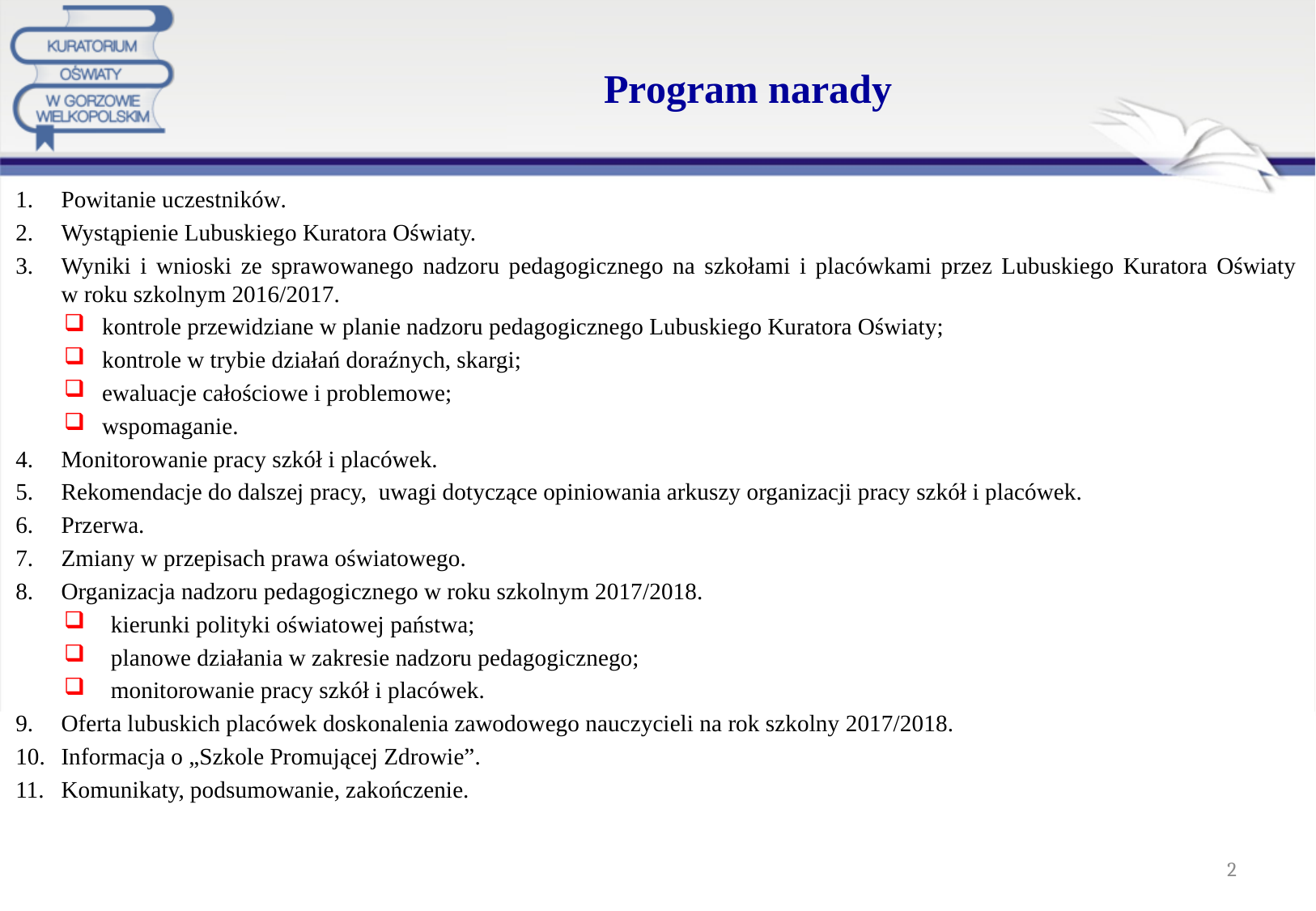

# Program narady
Powitanie uczestników.
Wystąpienie Lubuskiego Kuratora Oświaty.
Wyniki i wnioski ze sprawowanego nadzoru pedagogicznego na szkołami i placówkami przez Lubuskiego Kuratora Oświaty
w roku szkolnym 2016/2017.
kontrole przewidziane w planie nadzoru pedagogicznego Lubuskiego Kuratora Oświaty;
kontrole w trybie działań doraźnych, skargi;
ewaluacje całościowe i problemowe;
wspomaganie.
Monitorowanie pracy szkół i placówek.
Rekomendacje do dalszej pracy,  uwagi dotyczące opiniowania arkuszy organizacji pracy szkół i placówek.
Przerwa.
Zmiany w przepisach prawa oświatowego.
Organizacja nadzoru pedagogicznego w roku szkolnym 2017/2018.
kierunki polityki oświatowej państwa;
planowe działania w zakresie nadzoru pedagogicznego;
monitorowanie pracy szkół i placówek.
Oferta lubuskich placówek doskonalenia zawodowego nauczycieli na rok szkolny 2017/2018.
Informacja o „Szkole Promującej Zdrowie”.
Komunikaty, podsumowanie, zakończenie.

2